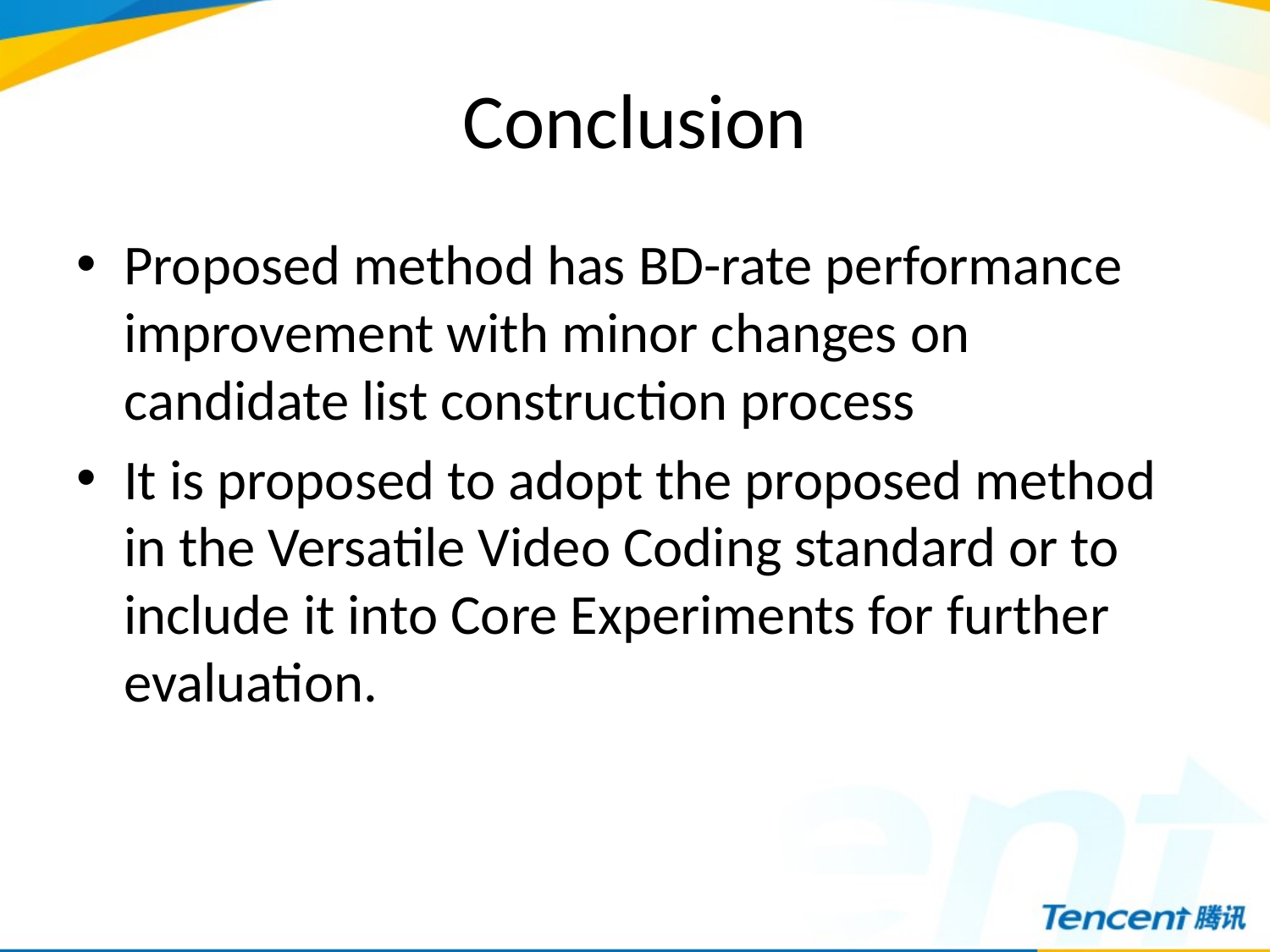

# Conclusion
Proposed method has BD-rate performance improvement with minor changes on candidate list construction process
It is proposed to adopt the proposed method in the Versatile Video Coding standard or to include it into Core Experiments for further evaluation.